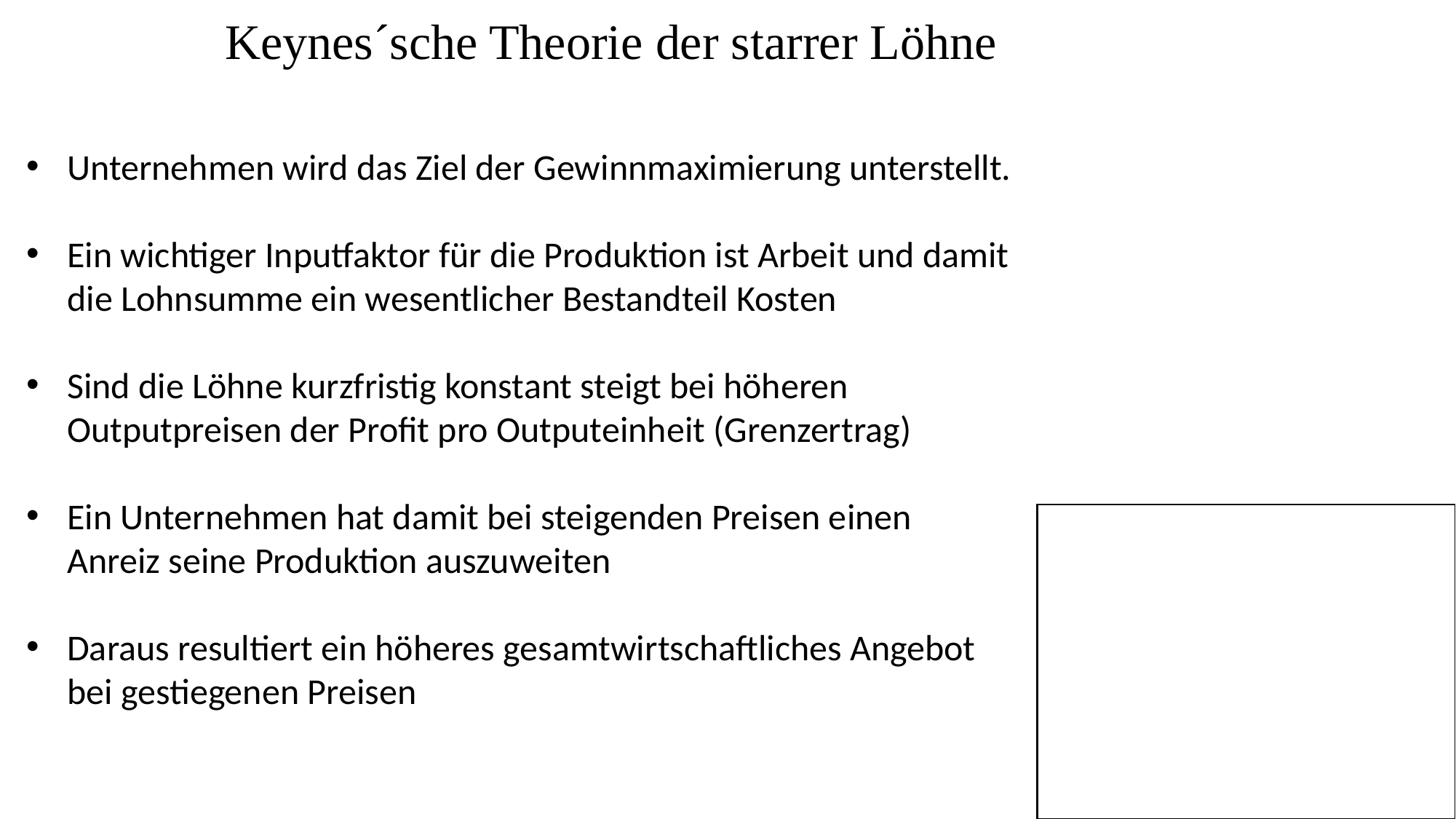

Keynes´sche Theorie der starrer Löhne

Unternehmen wird das Ziel der Gewinnmaximierung unterstellt.

Ein wichtiger Inputfaktor für die Produktion ist Arbeit und damit die Lohnsumme ein wesentlicher Bestandteil Kosten

Sind die Löhne kurzfristig konstant steigt bei höheren Outputpreisen der Profit pro Outputeinheit (Grenzertrag)

Ein Unternehmen hat damit bei steigenden Preisen einen Anreiz seine Produktion auszuweiten

Daraus resultiert ein höheres gesamtwirtschaftliches Angebot bei gestiegenen Preisen